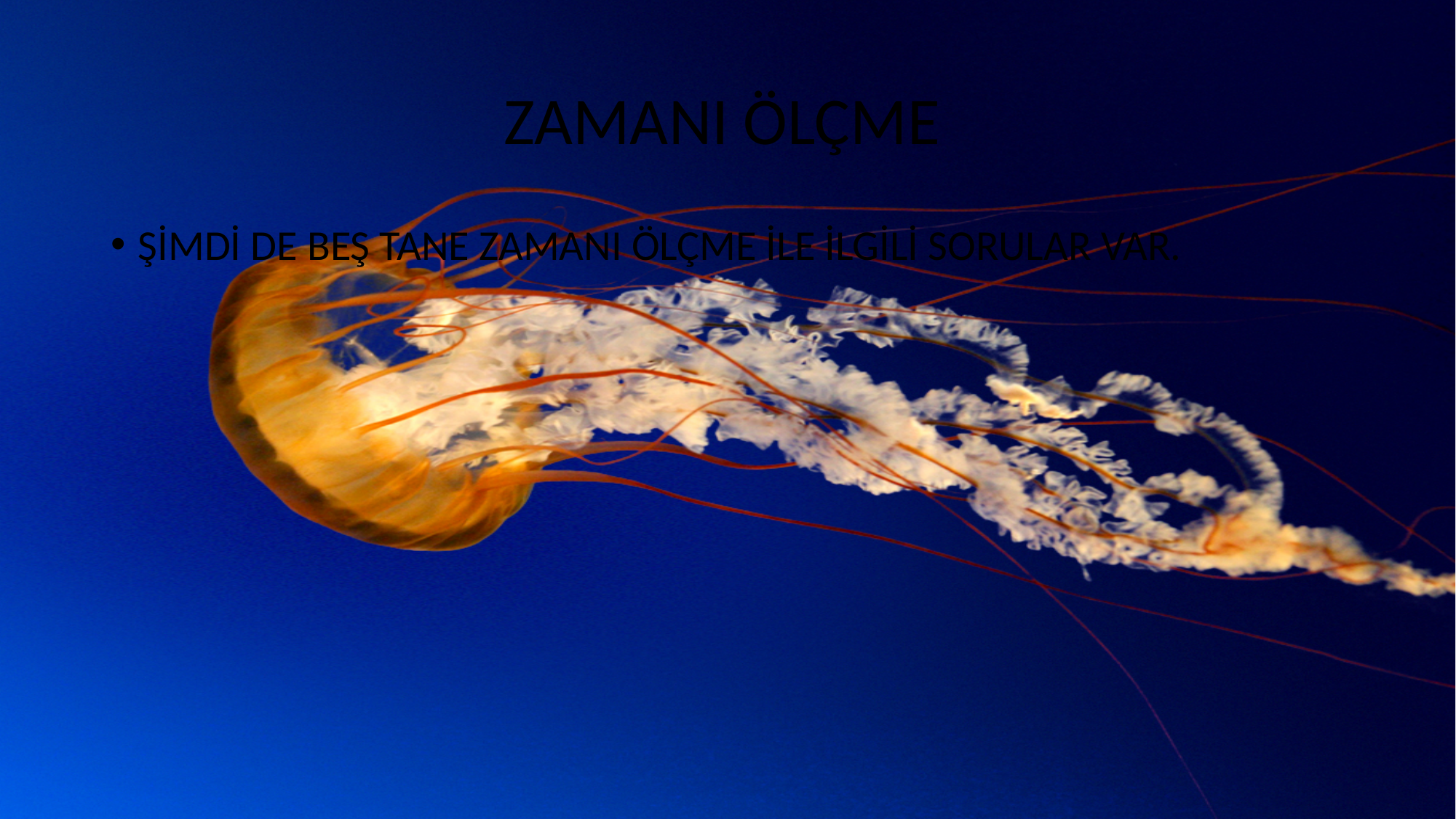

# ZAMANI ÖLÇME
ŞİMDİ DE BEŞ TANE ZAMANI ÖLÇME İLE İLGİLİ SORULAR VAR.